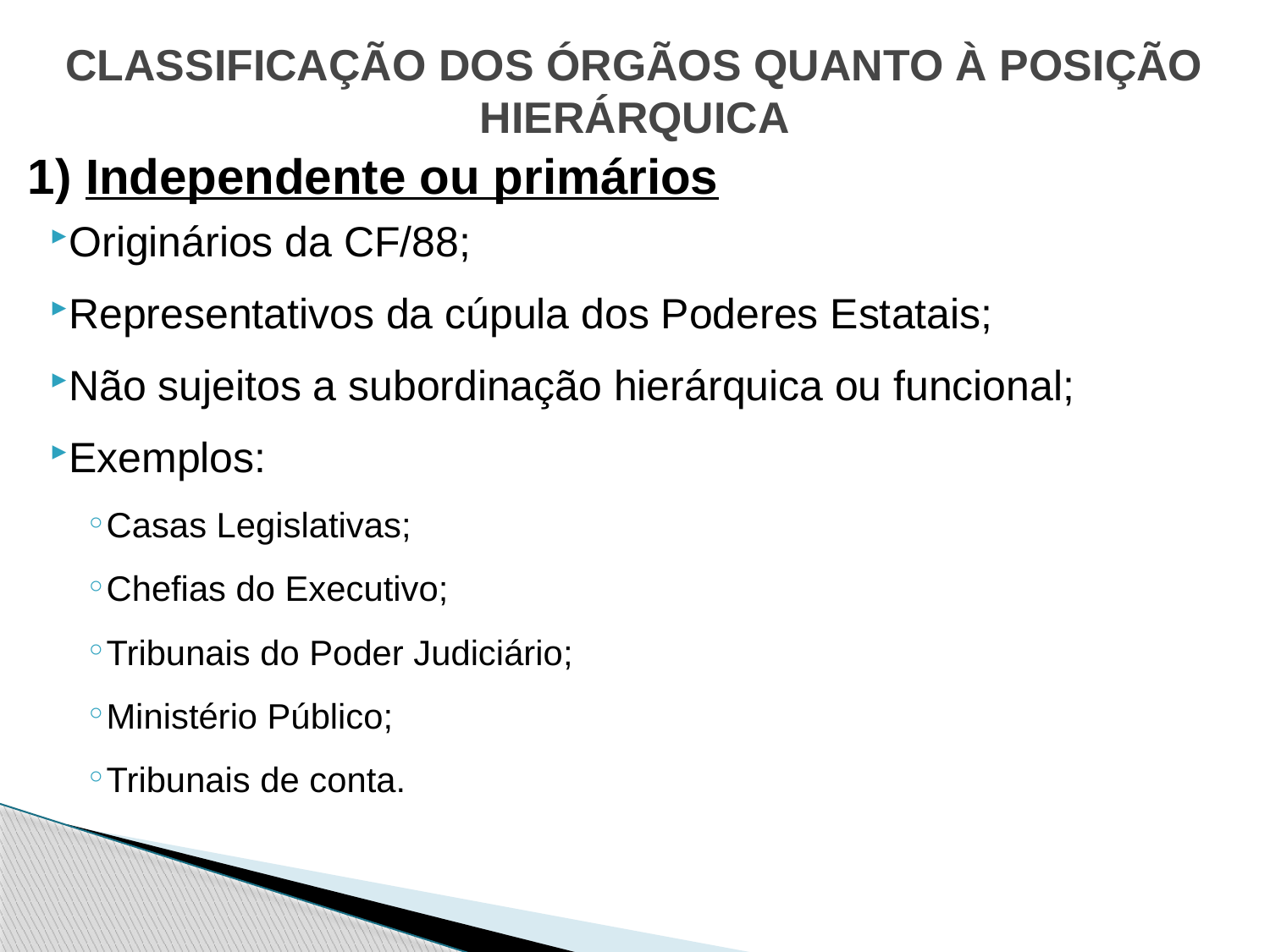

# CLASSIFICAÇÃO DOS ÓRGÃOS QUANTO À POSIÇÃO HIERÁRQUICA
1) Independente ou primários
Originários da CF/88;
Representativos da cúpula dos Poderes Estatais;
Não sujeitos a subordinação hierárquica ou funcional;
Exemplos:
Casas Legislativas;
Chefias do Executivo;
Tribunais do Poder Judiciário;
Ministério Público;
Tribunais de conta.